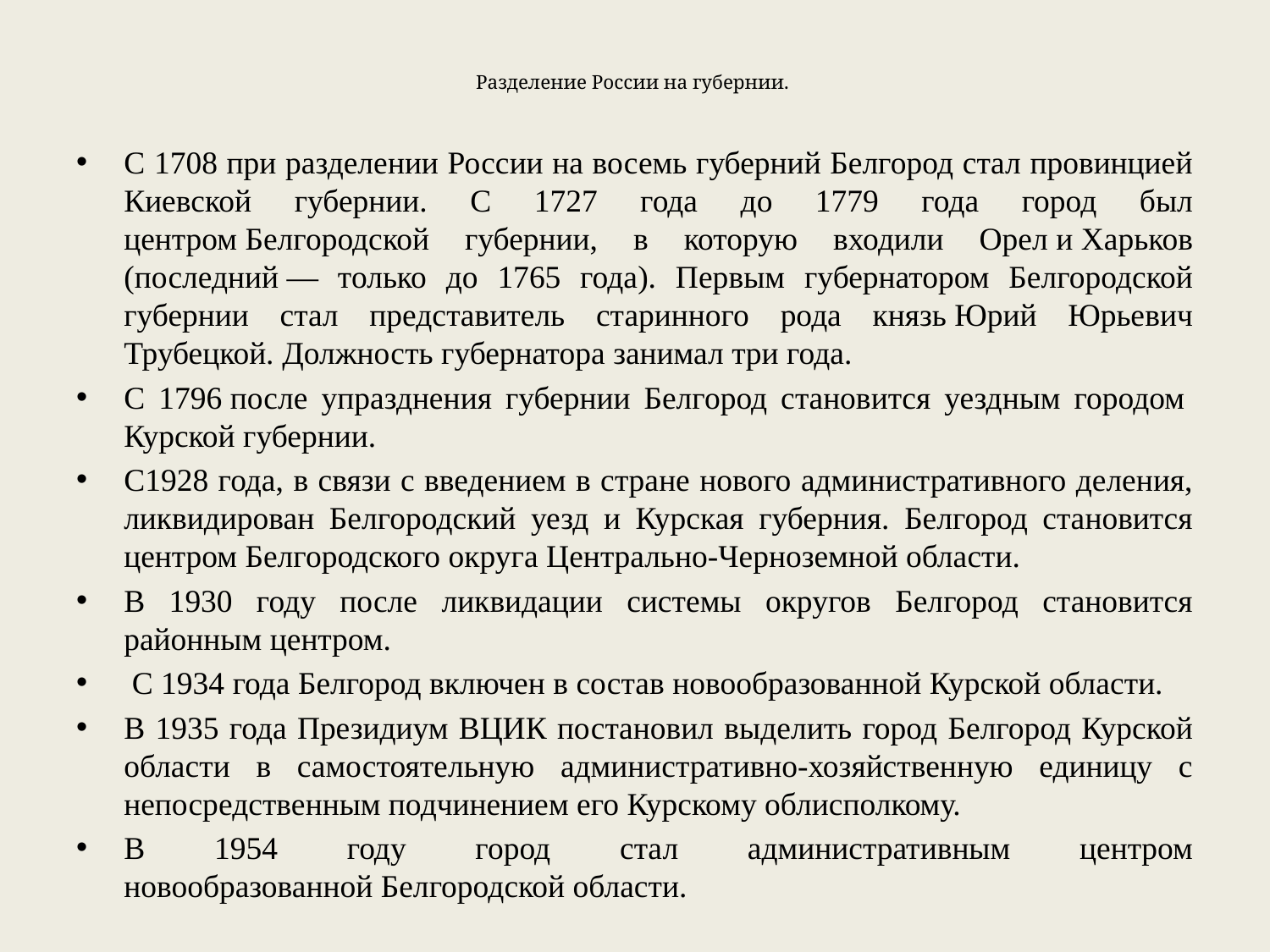

# Разделение России на губернии.
С 1708 при разделении России на восемь губерний Белгород стал провинцией Киевской губернии. С 1727 года до 1779 года город был центром Белгородской губернии, в которую входили Орел и Харьков (последний — только до 1765 года). Первым губернатором Белгородской губернии стал представитель старинного рода князь Юрий Юрьевич Трубецкой. Должность губернатора занимал три года.
С 1796 после упразднения губернии Белгород становится уездным городом  Курской губернии.
С1928 года, в связи с введением в стране нового административного деления, ликвидирован Белгородский уезд и Курская губерния. Белгород становится центром Белгородского округа Центрально-Черноземной области.
В 1930 году после ликвидации системы округов Белгород становится районным центром.
 С 1934 года Белгород включен в состав новообразованной Курской области.
В 1935 года Президиум ВЦИК постановил выделить город Белгород Курской области в самостоятельную административно-хозяйственную единицу с непосредственным подчинением его Курскому облисполкому.
В 1954 году город стал административным центром новообразованной Белгородской области.